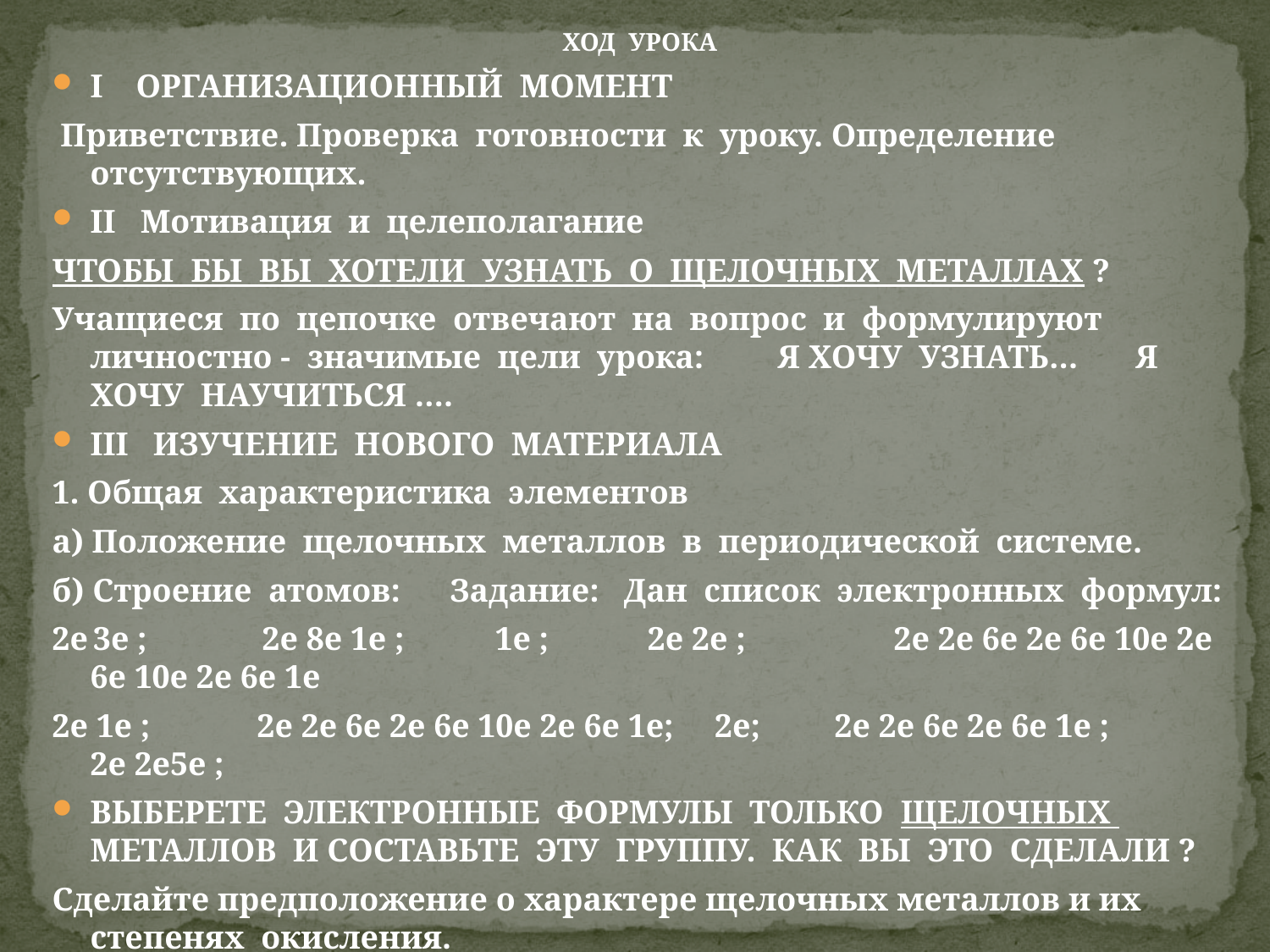

ХОД  УРОКА
I    ОРГАНИЗАЦИОННЫЙ  МОМЕНТ
 Приветствие. Проверка  готовности  к  уроку. Определение отсутствующих.
II   Мотивация  и  целеполагание
ЧТОБЫ  БЫ  ВЫ  ХОТЕЛИ  УЗНАТЬ  О  ЩЕЛОЧНЫХ  МЕТАЛЛАХ ?
Учащиеся  по  цепочке  отвечают  на  вопрос  и  формулируют   личностно -  значимые  цели  урока:         Я ХОЧУ  УЗНАТЬ…       Я  ХОЧУ  НАУЧИТЬСЯ ….
III   ИЗУЧЕНИЕ  НОВОГО  МАТЕРИАЛА
1. Общая  характеристика  элементов
а) Положение  щелочных  металлов  в  периодической  системе.
б) Строение  атомов:      Задание:   Дан  список  электронных  формул:
2е 3е ;              2е 8е 1е ;           1е ;            2е 2е ;                  2е 2е 6е 2е 6е 10е 2е 6е 10е 2е 6е 1е
2е 1е ;             2е 2е 6е 2е 6е 10е 2е 6е 1е;     2е;         2е 2е 6е 2е 6е 1е ;           2е 2е5е ;
ВЫБЕРЕТЕ  ЭЛЕКТРОННЫЕ  ФОРМУЛЫ  ТОЛЬКО  ЩЕЛОЧНЫХ  МЕТАЛЛОВ  И СОСТАВЬТЕ  ЭТУ  ГРУППУ.  КАК  ВЫ  ЭТО  СДЕЛАЛИ ?
Сделайте предположение о характере щелочных металлов и их степенях  окисления.